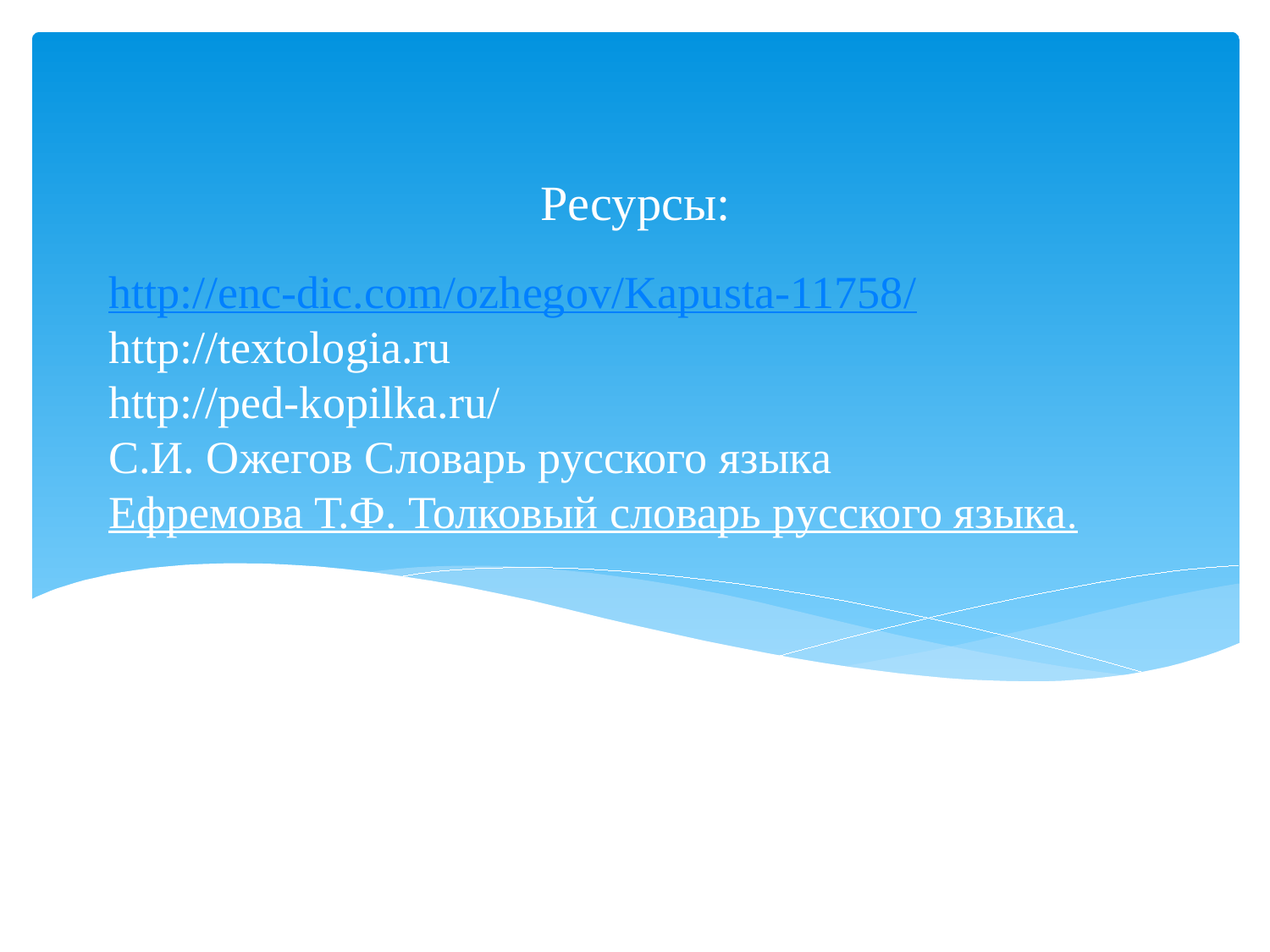

Ресурсы:

# http://enc-dic.com/ozhegov/Kapusta-11758/ http://textologia.ru http://ped-kopilka.ru/ С.И. Ожегов Словарь русского языка Ефремова Т.Ф. Толковый словарь русского языка.